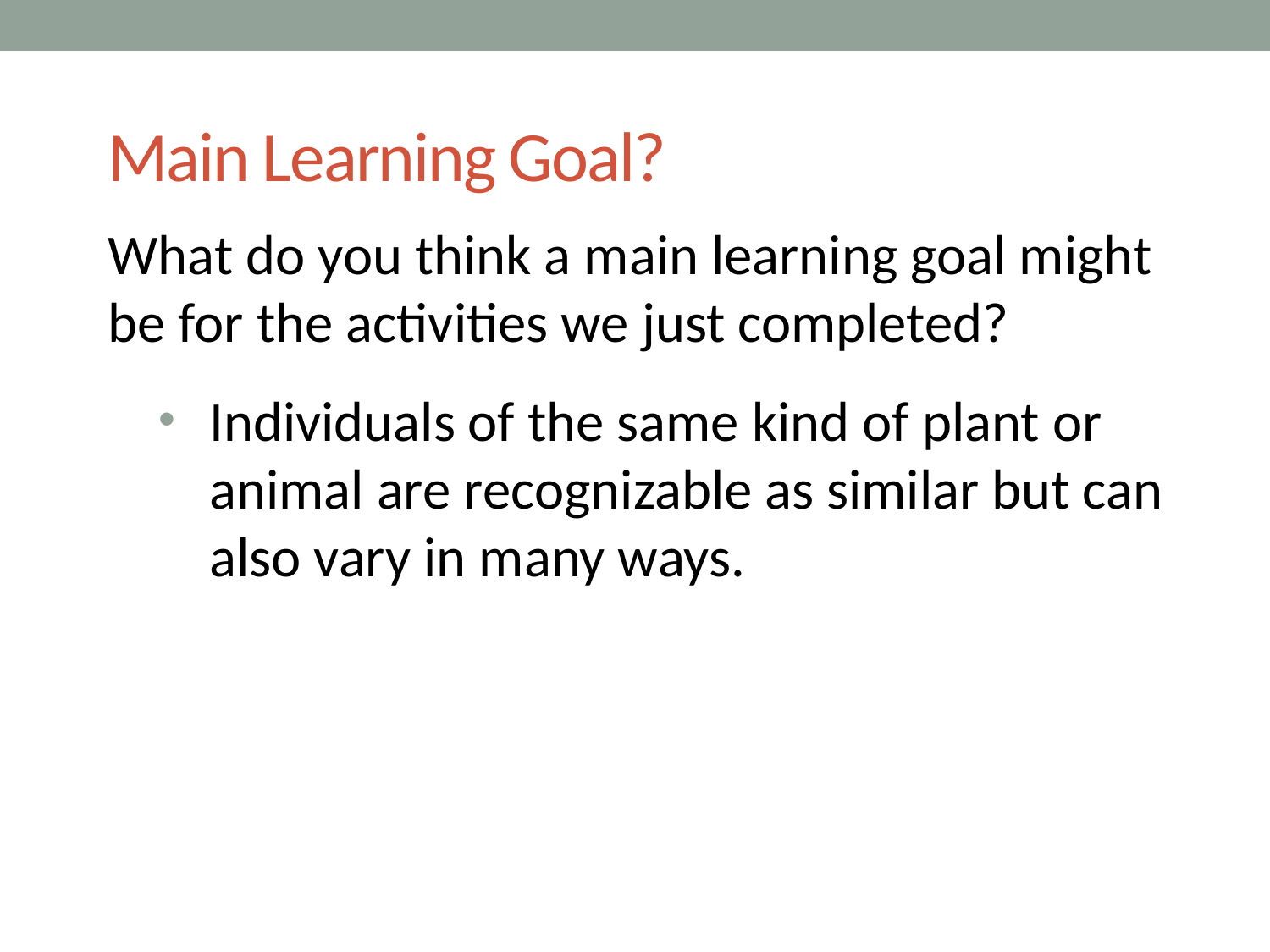

# Main Learning Goal?
What do you think a main learning goal might be for the activities we just completed?
Individuals of the same kind of plant or animal are recognizable as similar but can also vary in many ways.